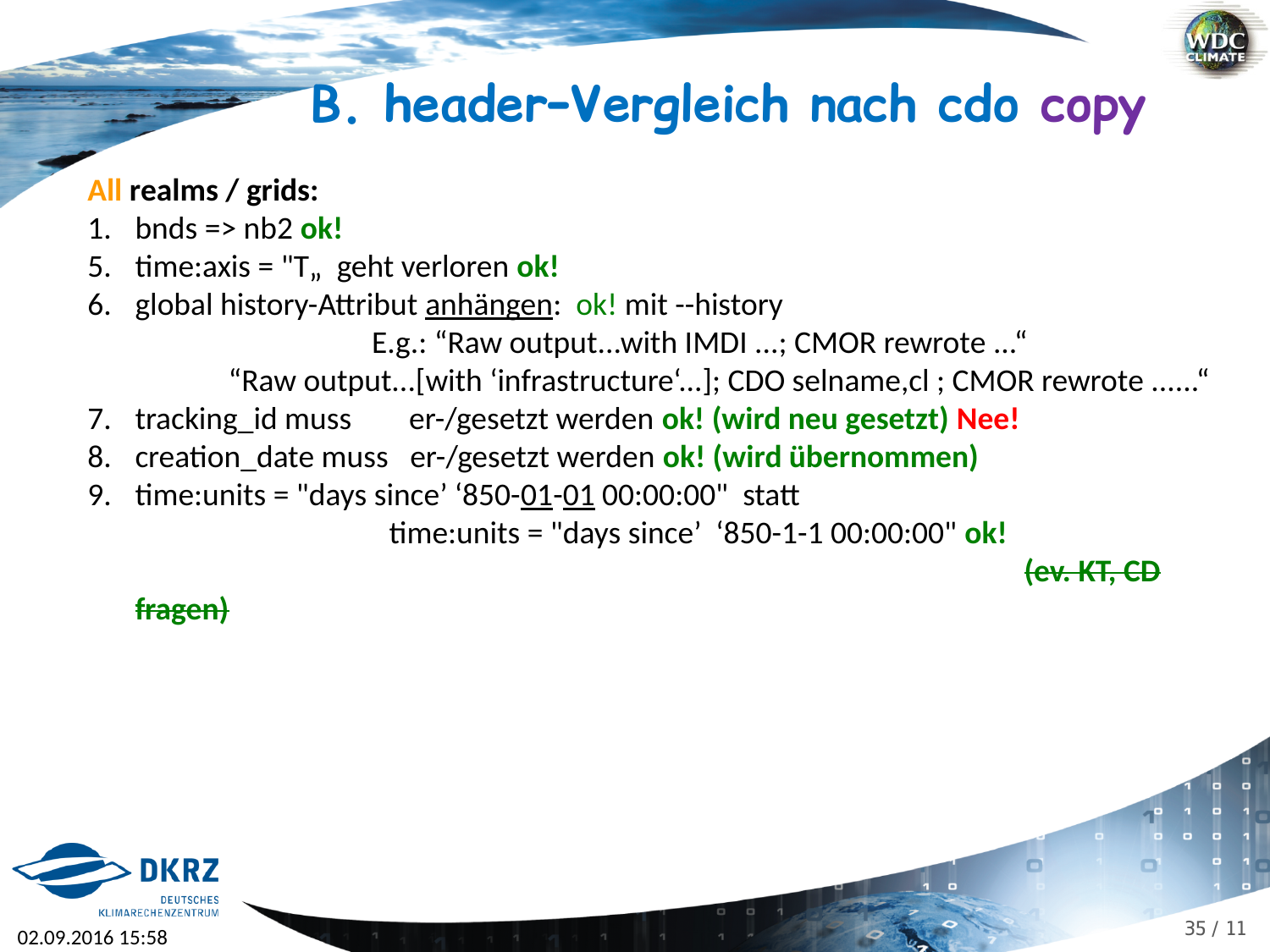

B. header–Vergleich nach cdo copy
All realms / grids:
bnds => nb2 ok!
time:axis = "T„  geht verloren ok!
global history-Attribut anhängen:  ok! mit --history
                                 E.g.: “Raw output...with IMDI ...; CMOR rewrote ...“
             “Raw output...[with ‘infrastructure‘...]; CDO selname,cl ; CMOR rewrote ......“
tracking_id muss        er-/gesetzt werden ok! (wird neu gesetzt) Nee!
creation_date muss   er-/gesetzt werden ok! (wird übernommen)
time:units = "days since’ ‘850-01-01 00:00:00"  statt
		time:units = "days since’  ‘850-1-1 00:00:00" ok!
							(ev. KT, CD fragen)